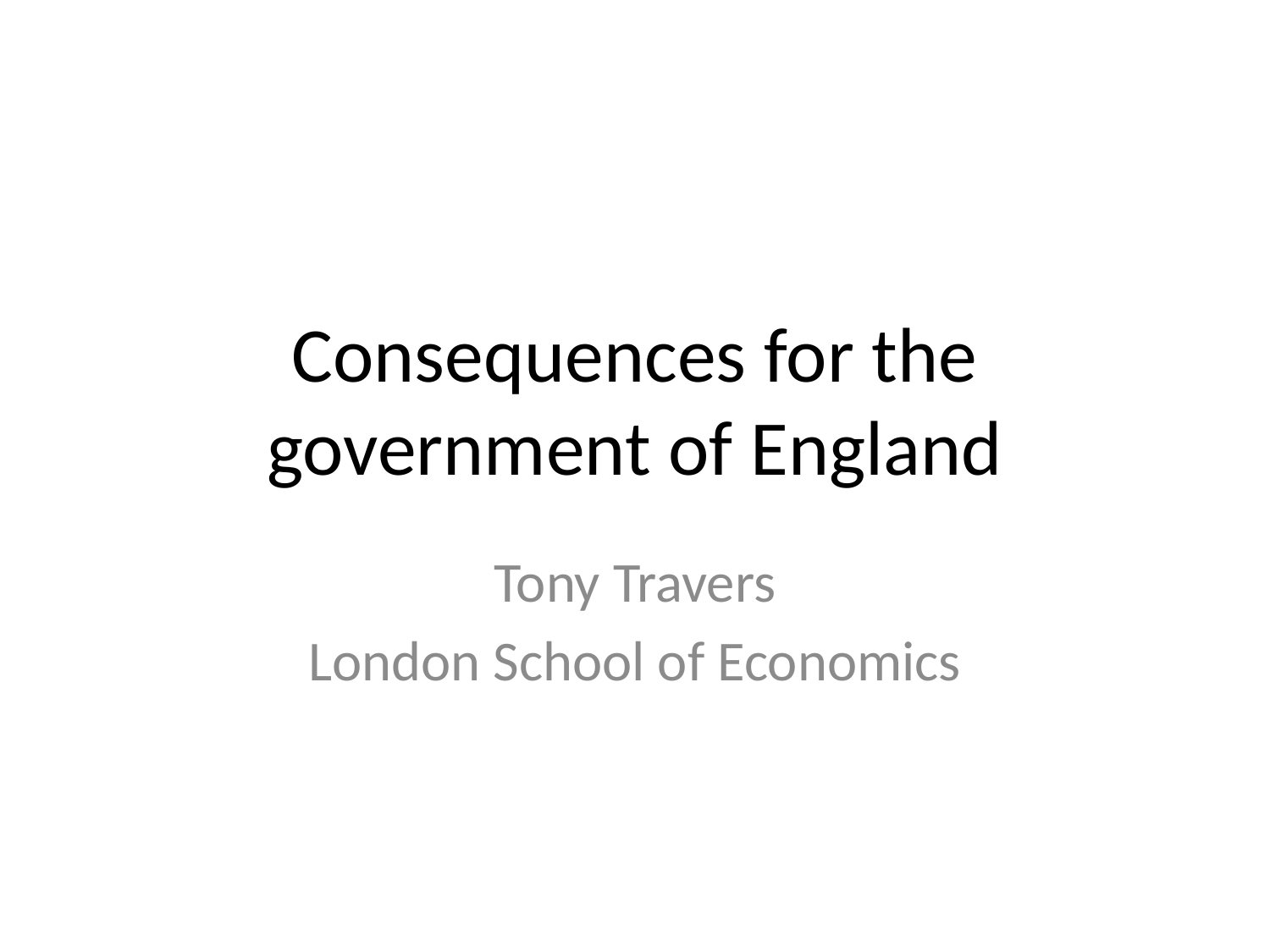

# Consequences for the government of England
Tony Travers
London School of Economics